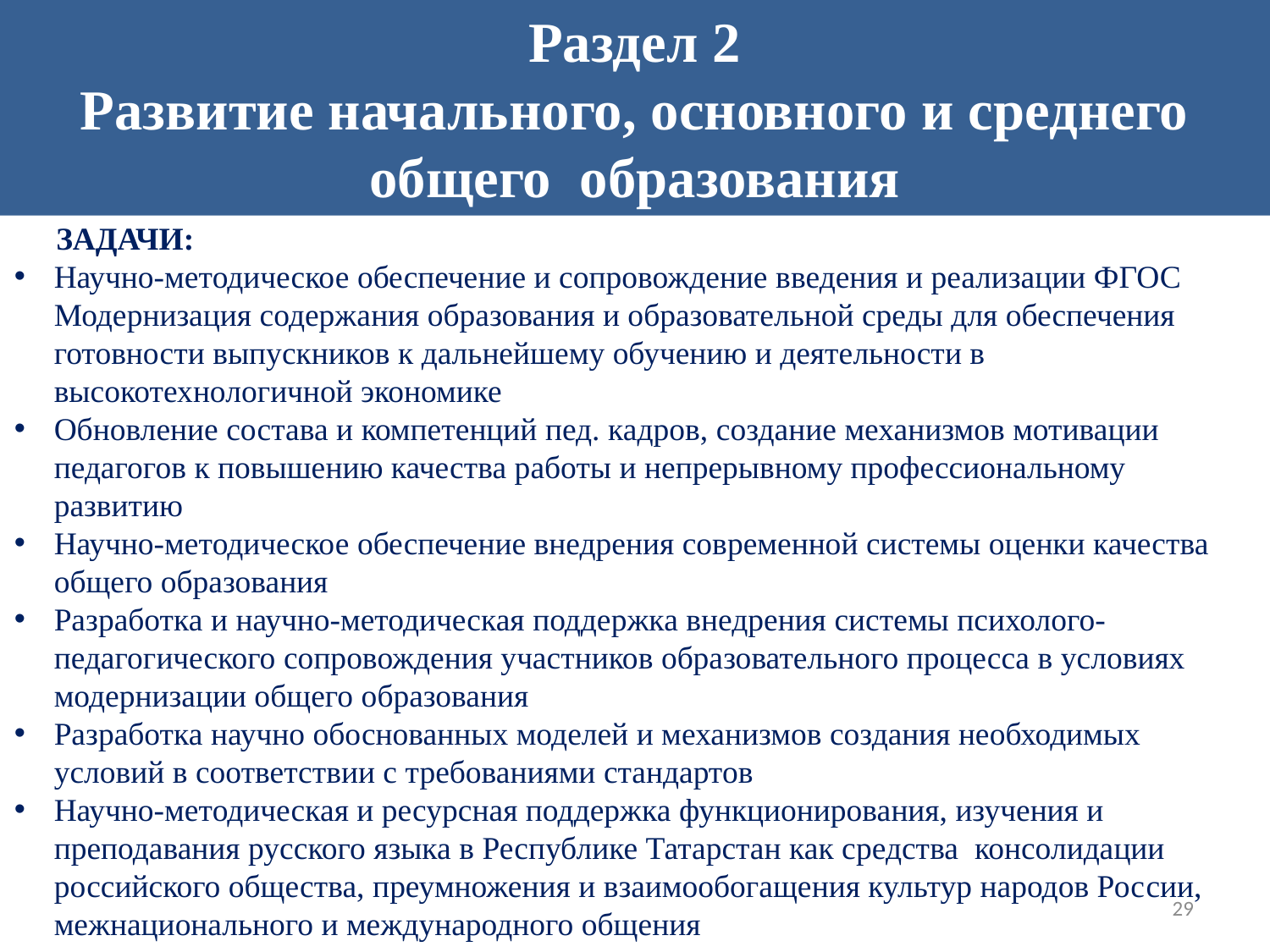

Раздел 2
Развитие начального, основного и среднего общего  образования

      ЗАДАЧИ:
Научно-методическое обеспечение и сопровождение введения и реализации ФГОС Модернизация содержания образования и образовательной среды для обеспечения готовности выпускников к дальнейшему обучению и деятельности в  высокотехнологичной экономике
Обновление состава и компетенций пед. кадров, создание механизмов мотивации педагогов к повышению качества работы и непрерывному профессиональному развитию
Научно-методическое обеспечение внедрения современной системы оценки качества общего образования
Разработка и научно-методическая поддержка внедрения системы психолого-педагогического сопровождения участников образовательного процесса в условиях модернизации общего образования
Разработка научно обоснованных моделей и механизмов создания необходимых условий в соответствии с требованиями стандартов
Научно-методическая и ресурсная поддержка функционирования, изучения и преподавания русского языка в Республике Татарстан как средства  консолидации российского общества, преумножения и взаимообогащения культур народов Рос­сии, межнационального и международного общения

29